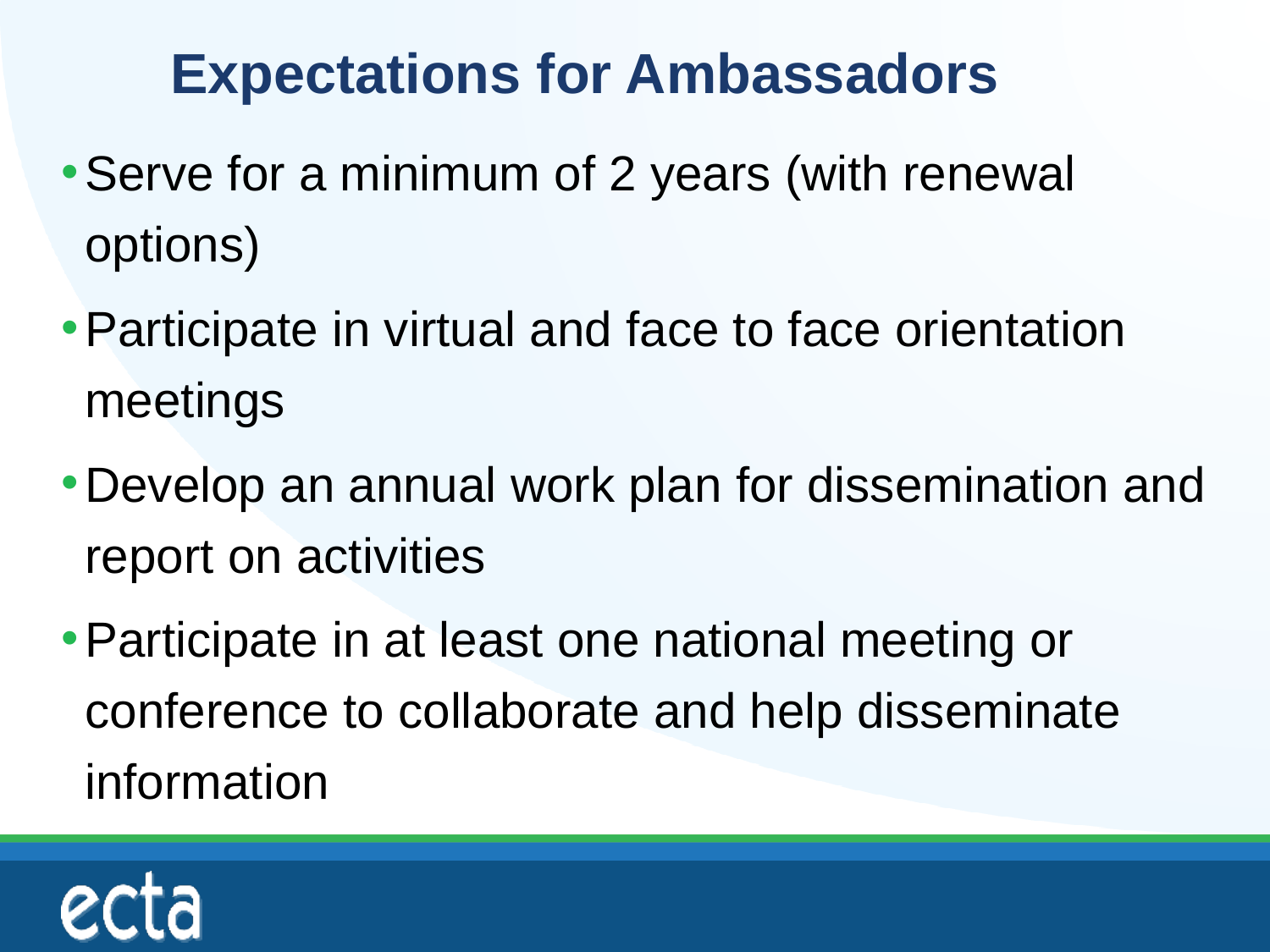

# Expectations for Ambassadors
Serve for a minimum of 2 years (with renewal options)
Participate in virtual and face to face orientation meetings
Develop an annual work plan for dissemination and report on activities
Participate in at least one national meeting or conference to collaborate and help disseminate information